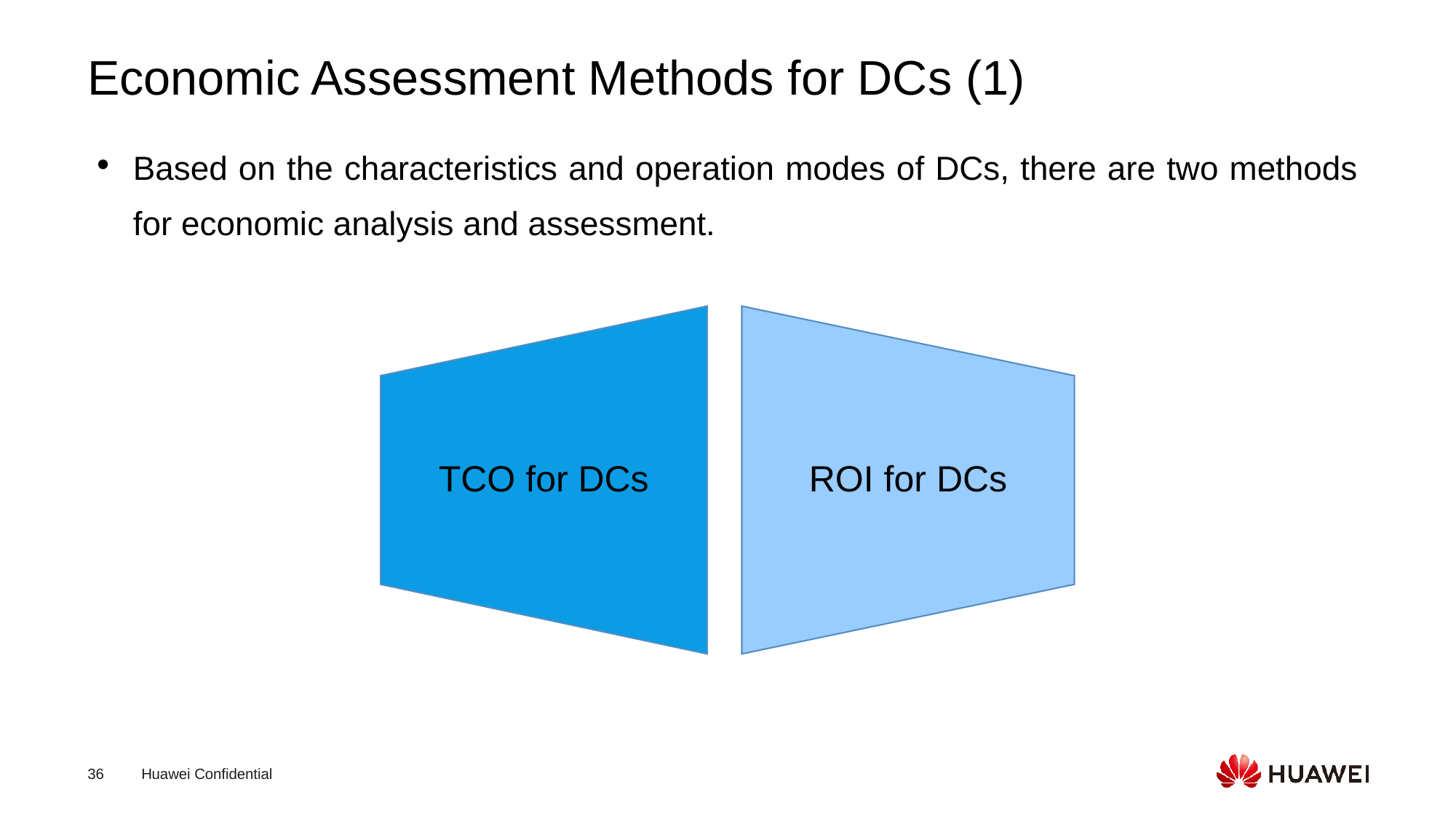

# Economic Assessment Methods for DCs (1)
Based on the characteristics and operation modes of DCs, there are two methods for economic analysis and assessment.

TCO for DCs
ROI for DCs